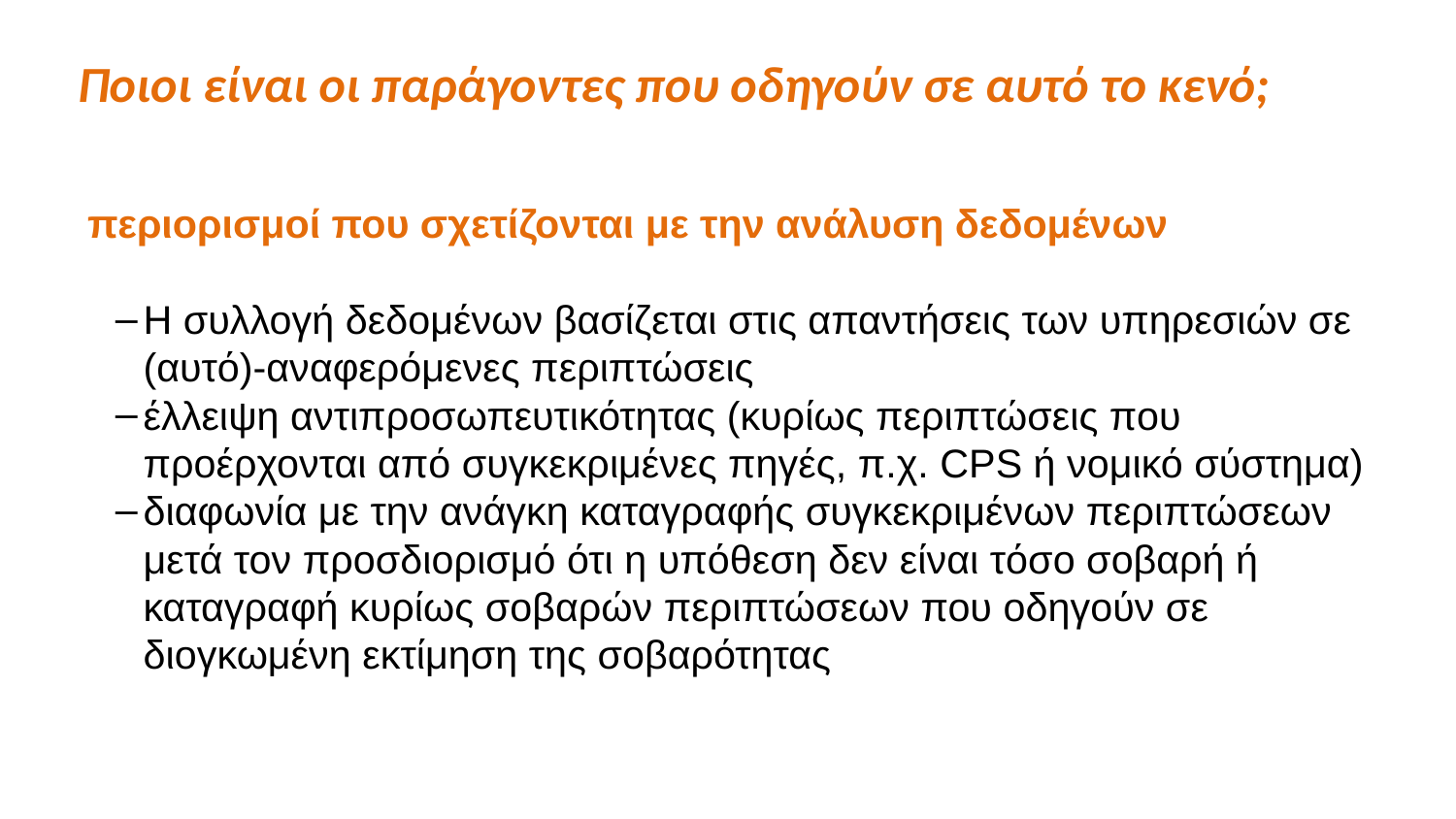

# Ποιοι είναι οι παράγοντες που οδηγούν σε αυτό το κενό;
περιορισμοί που σχετίζονται με την ανάλυση δεδομένων

Η συλλογή δεδομένων βασίζεται στις απαντήσεις των υπηρεσιών σε (αυτό)-αναφερόμενες περιπτώσεις
έλλειψη αντιπροσωπευτικότητας (κυρίως περιπτώσεις που προέρχονται από συγκεκριμένες πηγές, π.χ. CPS ή νομικό σύστημα)
διαφωνία με την ανάγκη καταγραφής συγκεκριμένων περιπτώσεων μετά τον προσδιορισμό ότι η υπόθεση δεν είναι τόσο σοβαρή ή καταγραφή κυρίως σοβαρών περιπτώσεων που οδηγούν σε διογκωμένη εκτίμηση της σοβαρότητας